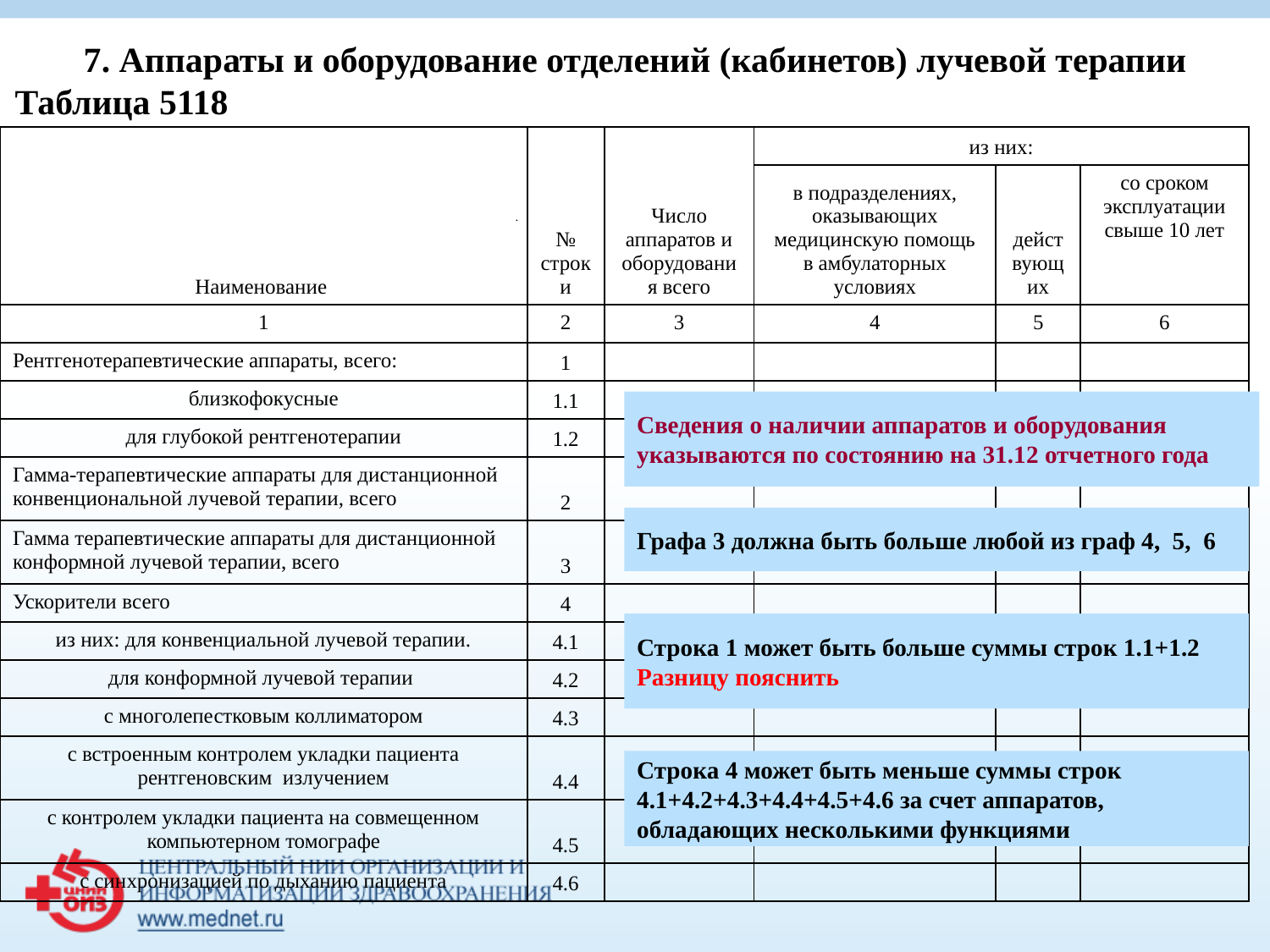

7. Аппараты и оборудование отделений (кабинетов) лучевой терапии
Таблица 5118
| Наименование | № строки | Число аппаратов и оборудования всего | из них: |  |  |
| --- | --- | --- | --- | --- | --- |
|  |  |  | в подразделениях, оказывающих медицинскую помощь в амбулаторных условиях | действующих | со сроком эксплуатации свыше 10 лет |
| 1 | 2 | 3 | 4 | 5 | 6 |
| Рентгенотерапевтические аппараты, всего: | 1 |  |  |  |  |
| близкофокусные | 1.1 |  |  |  |  |
| для глубокой рентгенотерапии | 1.2 |  |  |  |  |
| Гамма-терапевтические аппараты для дистанционной конвенциональной лучевой терапии, всего | 2 |  |  |  |  |
| Гамма терапевтические аппараты для дистанционной конформной лучевой терапии, всего | 3 |  |  |  |  |
| Ускорители всего | 4 |  |  |  |  |
| из них: для конвенциальной лучевой терапии. | 4.1 |  |  |  |  |
| для конформной лучевой терапии | 4.2 |  |  |  |  |
| с многолепестковым коллиматором | 4.3 |  |  |  |  |
| с встроенным контролем укладки пациента рентгеновским излучением | 4.4 |  |  |  |  |
| с контролем укладки пациента на совмещенном компьютерном томографе | 4.5 |  |  |  |  |
| с синхронизацией по дыханию пациента | 4.6 |  |  |  |  |

Сведения о наличии аппаратов и оборудования указываются по состоянию на 31.12 отчетного года
Графа 3 должна быть больше любой из граф 4,  5,  6
Строка 1 может быть больше суммы строк 1.1+1.2
Разницу пояснить
Строка 4 может быть меньше суммы строк 4.1+4.2+4.3+4.4+4.5+4.6 за счет аппаратов, обладающих несколькими функциями